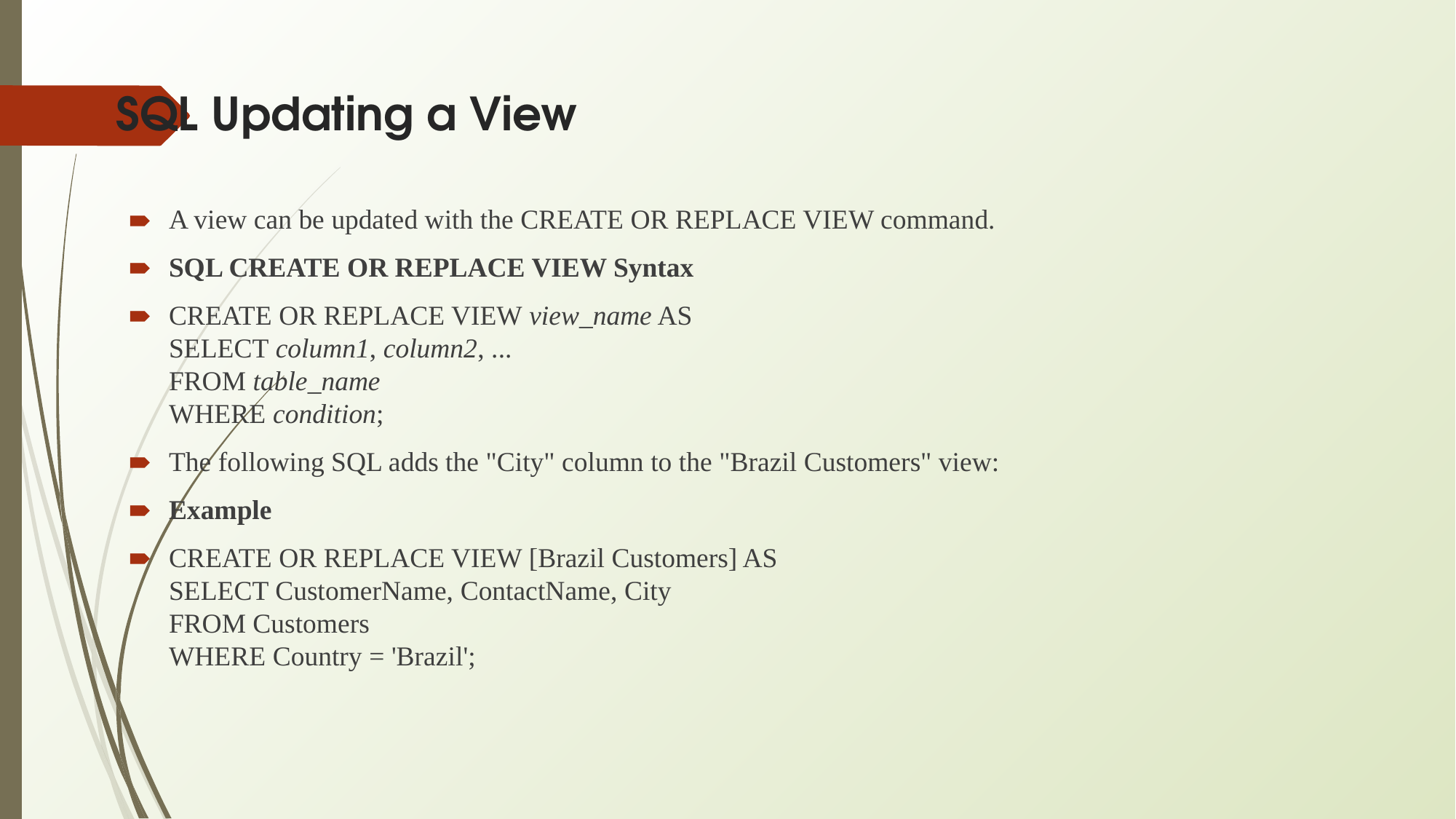

# SQL Updating a View
A view can be updated with the CREATE OR REPLACE VIEW command.
SQL CREATE OR REPLACE VIEW Syntax
CREATE OR REPLACE VIEW view_name AS
SELECT column1, column2, ...
FROM table_name
WHERE condition;
The following SQL adds the "City" column to the "Brazil Customers" view:
Example
CREATE OR REPLACE VIEW [Brazil Customers] AS
SELECT CustomerName, ContactName, City
FROM Customers
WHERE Country = 'Brazil';